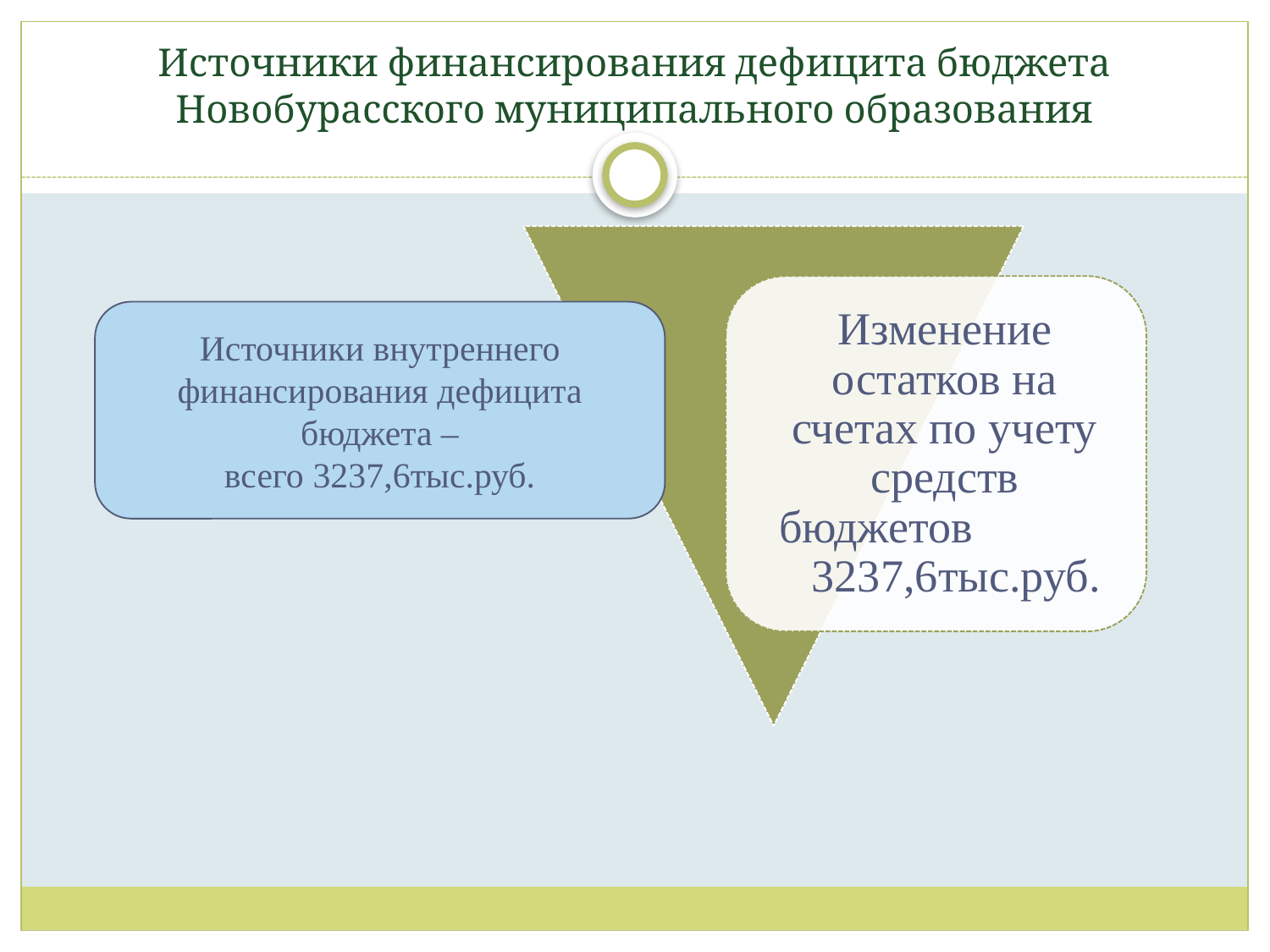

# Источники финансирования дефицита бюджета Новобурасского муниципального образования
Изменение остатков на счетах по учету средств бюджетов               3237,6тыс.руб.
Источники внутреннего финансирования дефицита бюджета –
всего 3237,6тыс.руб.